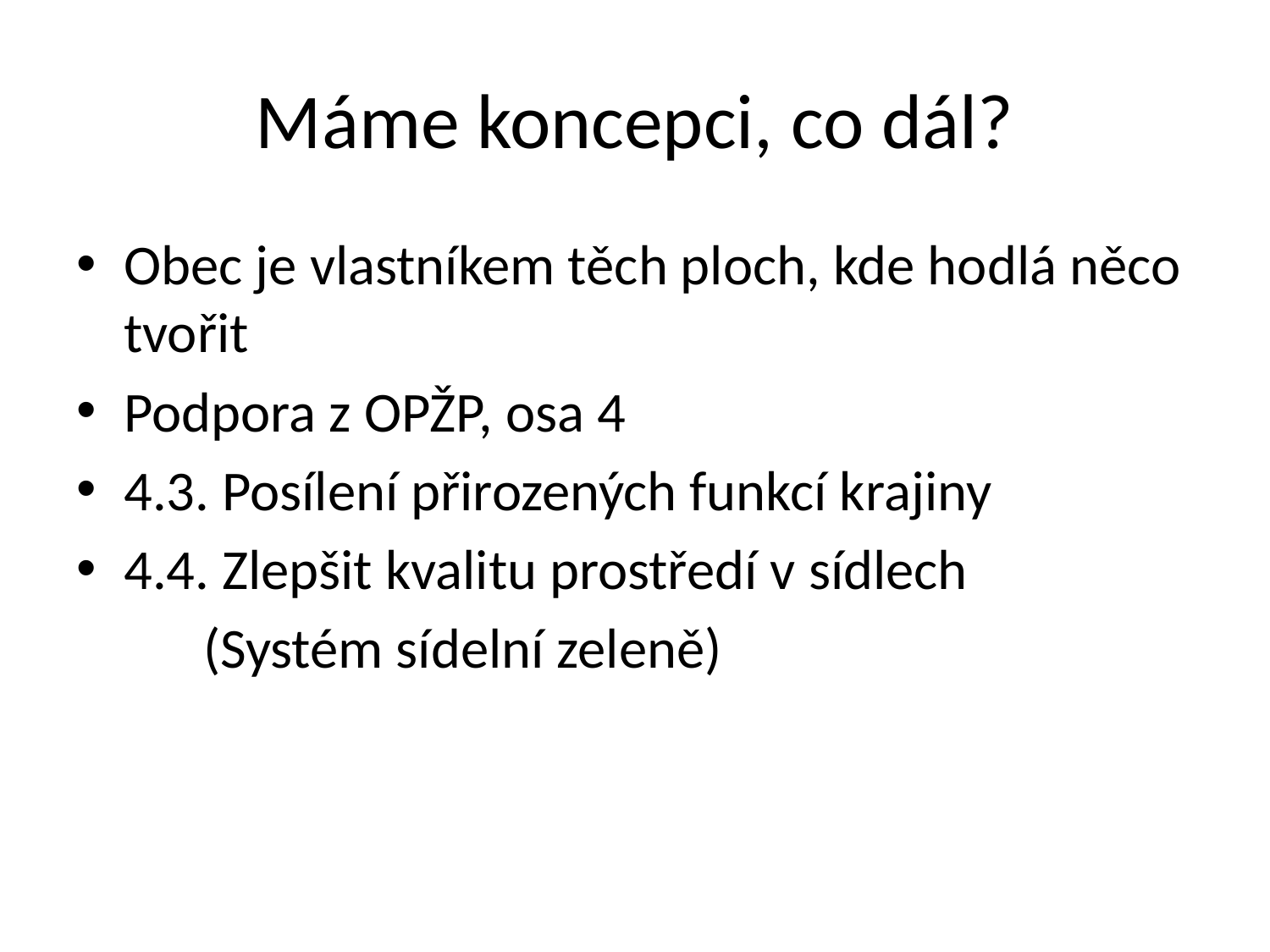

# Máme koncepci, co dál?
Obec je vlastníkem těch ploch, kde hodlá něco tvořit
Podpora z OPŽP, osa 4
4.3. Posílení přirozených funkcí krajiny
4.4. Zlepšit kvalitu prostředí v sídlech
          (Systém sídelní zeleně)